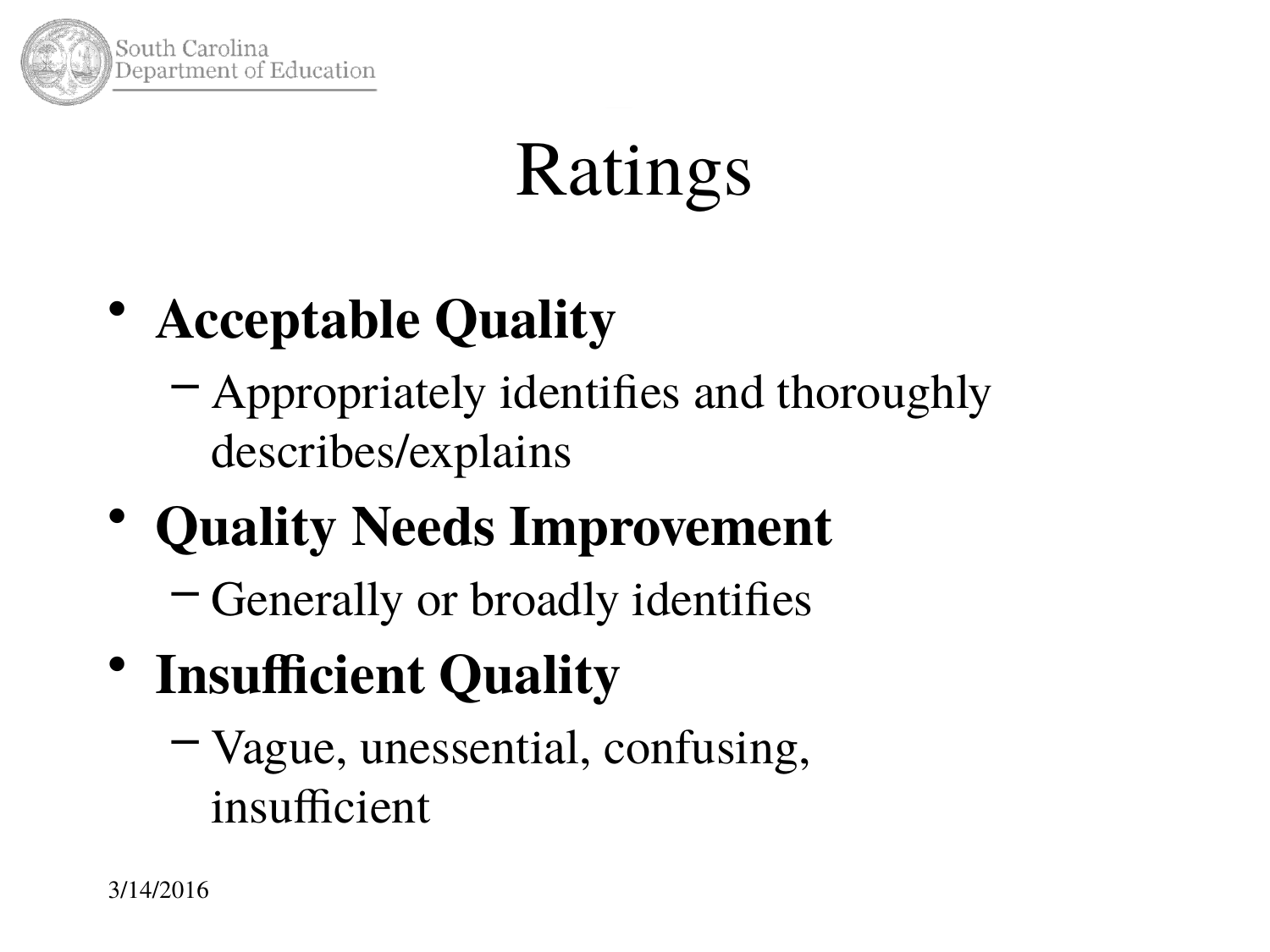

# Ratings
Acceptable Quality
Appropriately identifies and thoroughly describes/explains
Quality Needs Improvement
Generally or broadly identifies
Insufficient Quality
Vague, unessential, confusing,       	  	    insufficient
3/14/2016